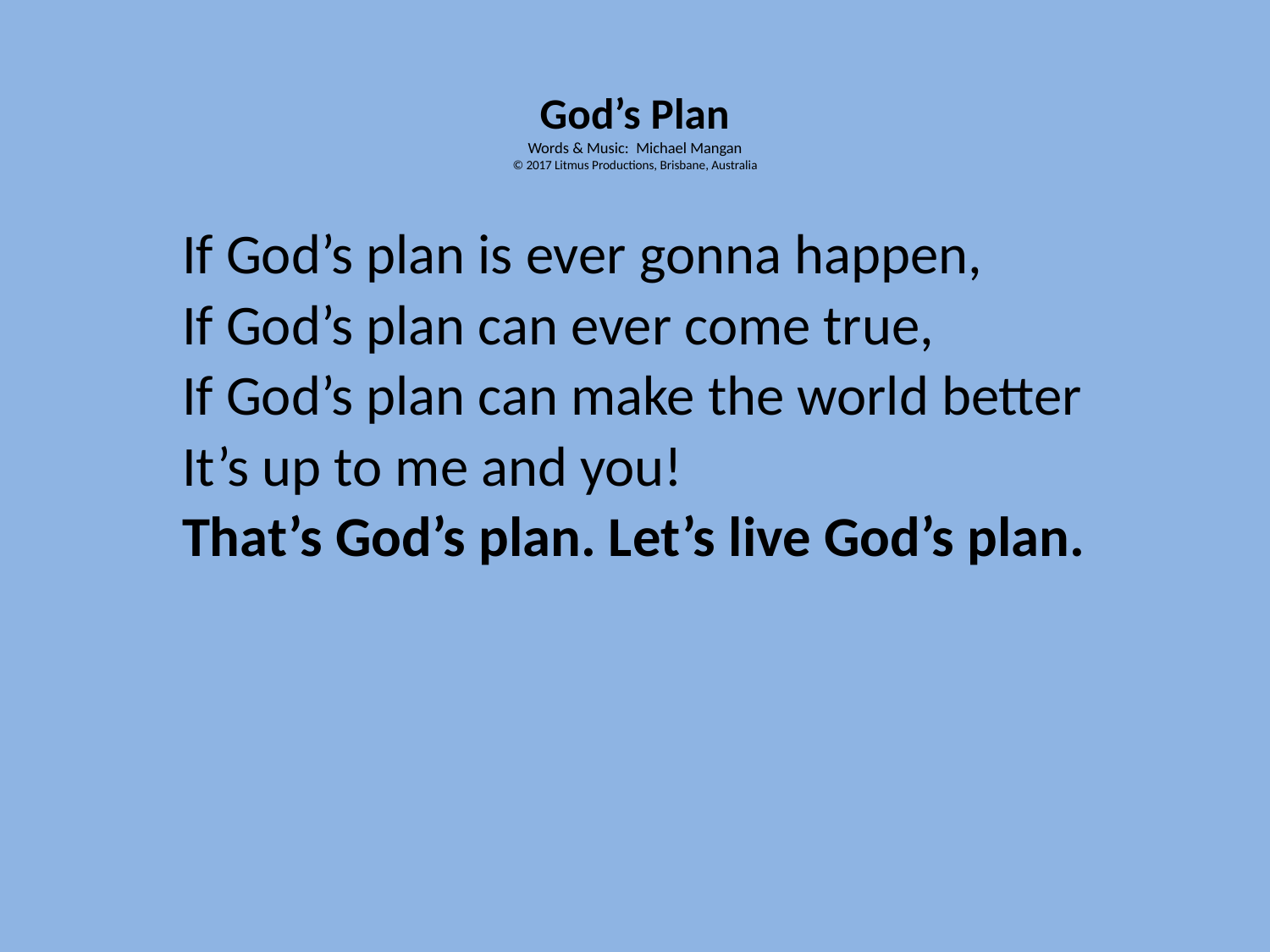

# God’s Plan Words & Music:  Michael Mangan © 2017 Litmus Productions, Brisbane, Australia
If God’s plan is ever gonna happen,
If God’s plan can ever come true,
If God’s plan can make the world better
It’s up to me and you!
That’s God’s plan. Let’s live God’s plan.